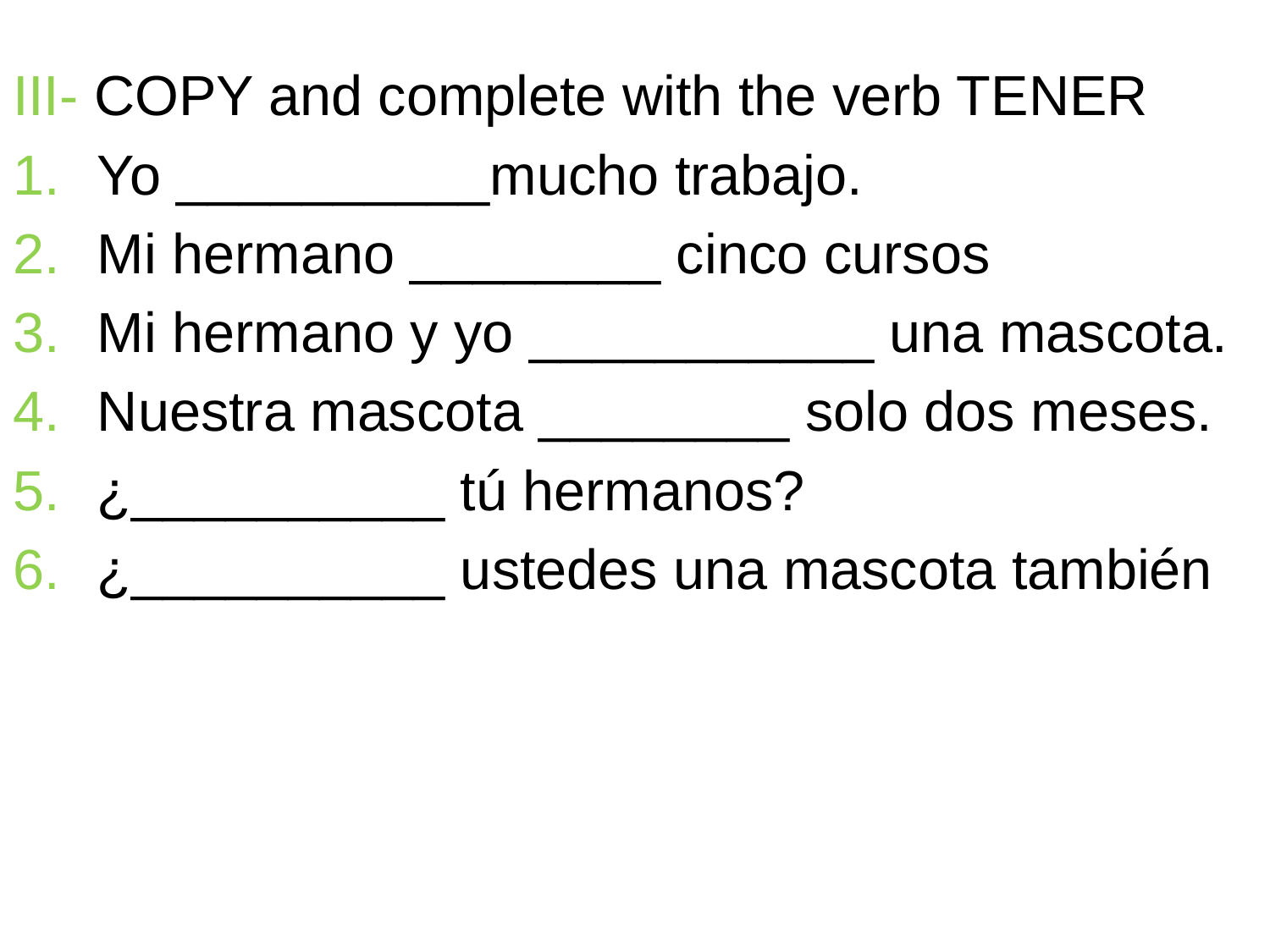

III- COPY and complete with the verb TENER
Yo __________mucho trabajo.
Mi hermano ________ cinco cursos
Mi hermano y yo ___________ una mascota.
Nuestra mascota ________ solo dos meses.
¿__________ tú hermanos?
¿__________ ustedes una mascota también